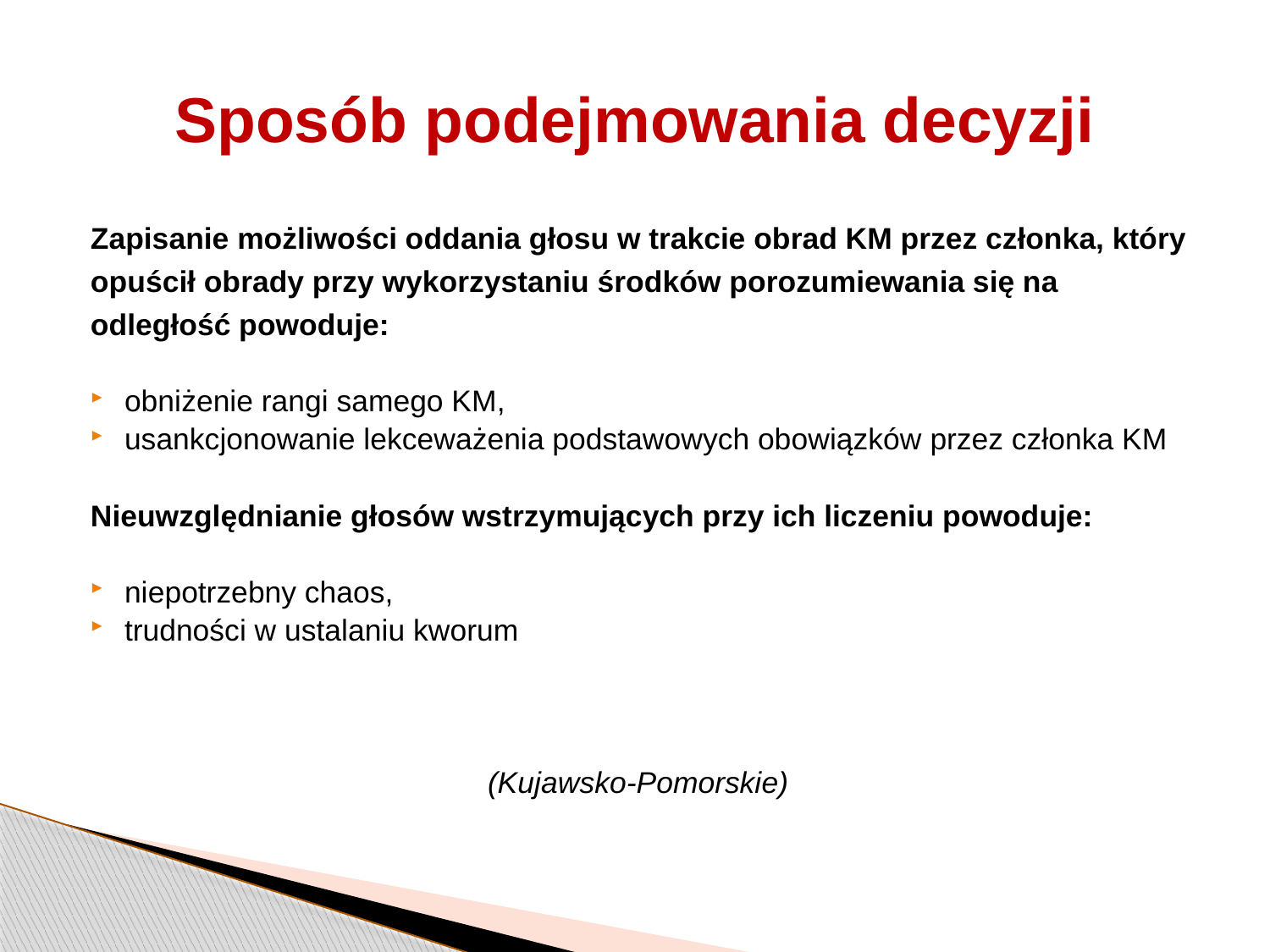

# Sposób podejmowania decyzji
Zapisanie możliwości oddania głosu w trakcie obrad KM przez członka, który opuścił obrady przy wykorzystaniu środków porozumiewania się na odległość powoduje:

obniżenie rangi samego KM,
usankcjonowanie lekceważenia podstawowych obowiązków przez członka KM

Nieuwzględnianie głosów wstrzymujących przy ich liczeniu powoduje:

niepotrzebny chaos,
trudności w ustalaniu kworum

(Kujawsko-Pomorskie)